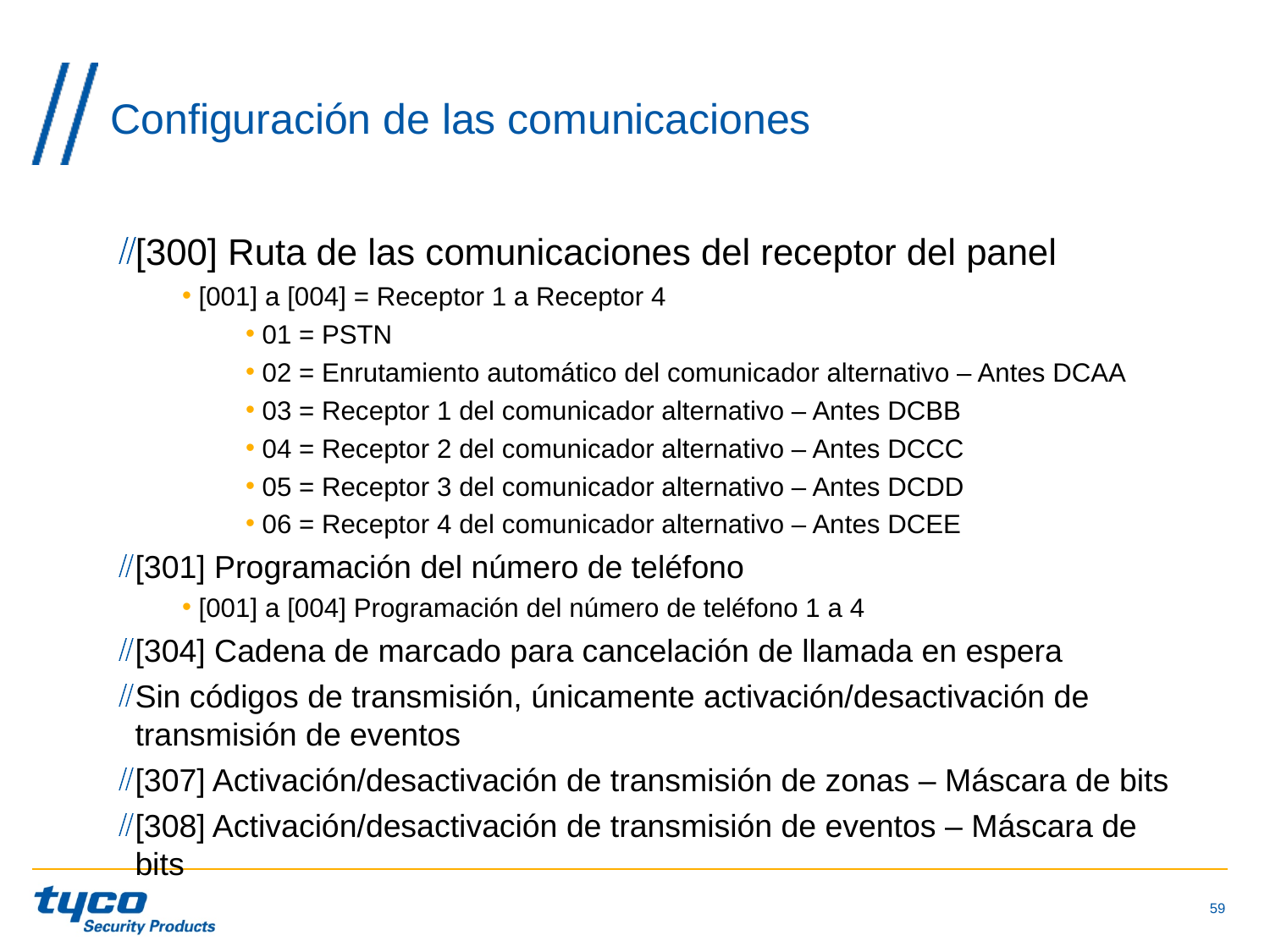

# Configuración de las comunicaciones
[300] Ruta de las comunicaciones del receptor del panel
[001] a [004] = Receptor 1 a Receptor 4
01 = PSTN
02 = Enrutamiento automático del comunicador alternativo – Antes DCAA
03 = Receptor 1 del comunicador alternativo – Antes DCBB
04 = Receptor 2 del comunicador alternativo – Antes DCCC
05 = Receptor 3 del comunicador alternativo – Antes DCDD
06 = Receptor 4 del comunicador alternativo – Antes DCEE
[301] Programación del número de teléfono
[001] a [004] Programación del número de teléfono 1 a 4
[304] Cadena de marcado para cancelación de llamada en espera
Sin códigos de transmisión, únicamente activación/desactivación de transmisión de eventos
[307] Activación/desactivación de transmisión de zonas – Máscara de bits
[308] Activación/desactivación de transmisión de eventos – Máscara de bits

59